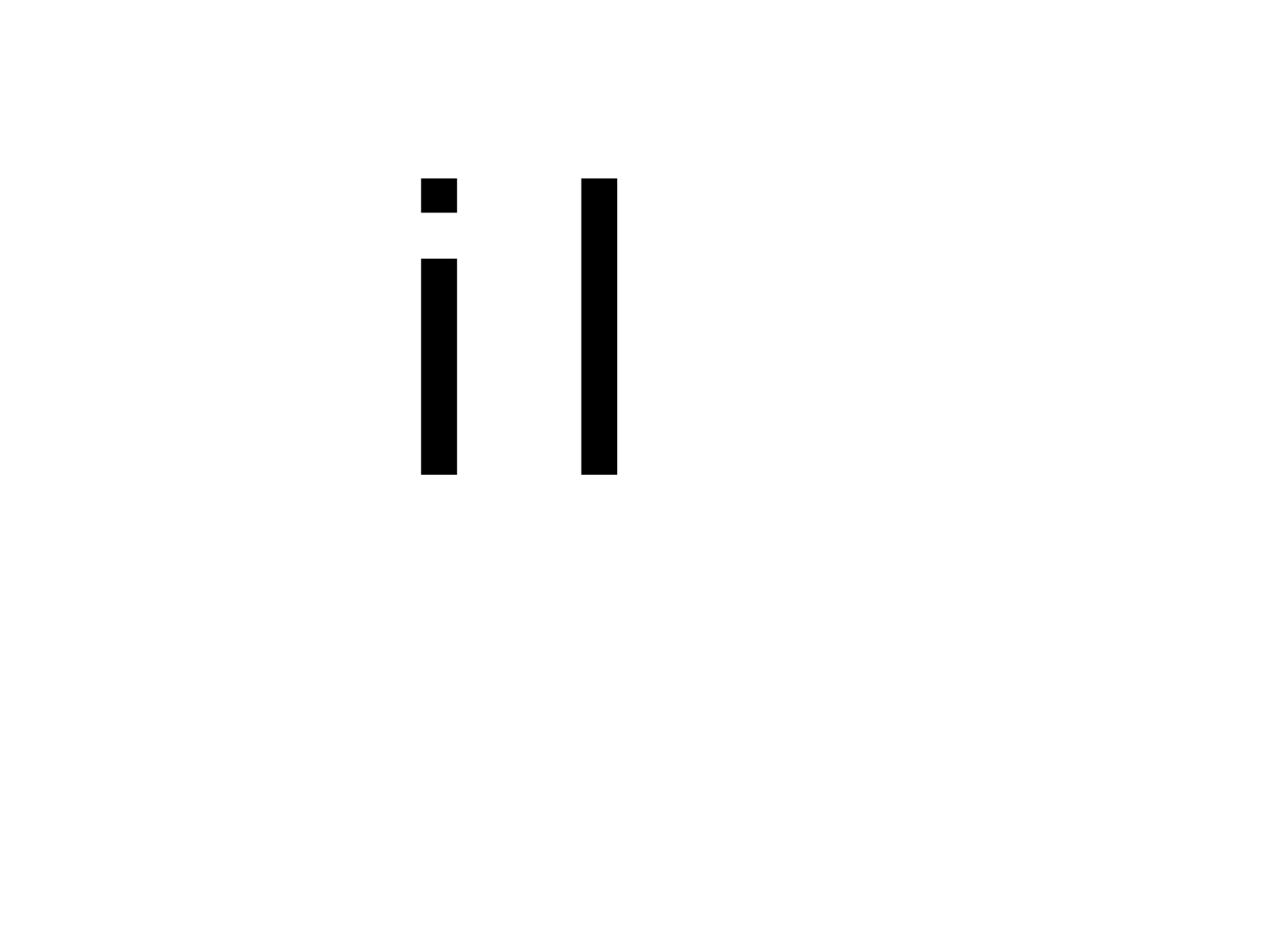

| i |
| --- |
| l |
| --- |